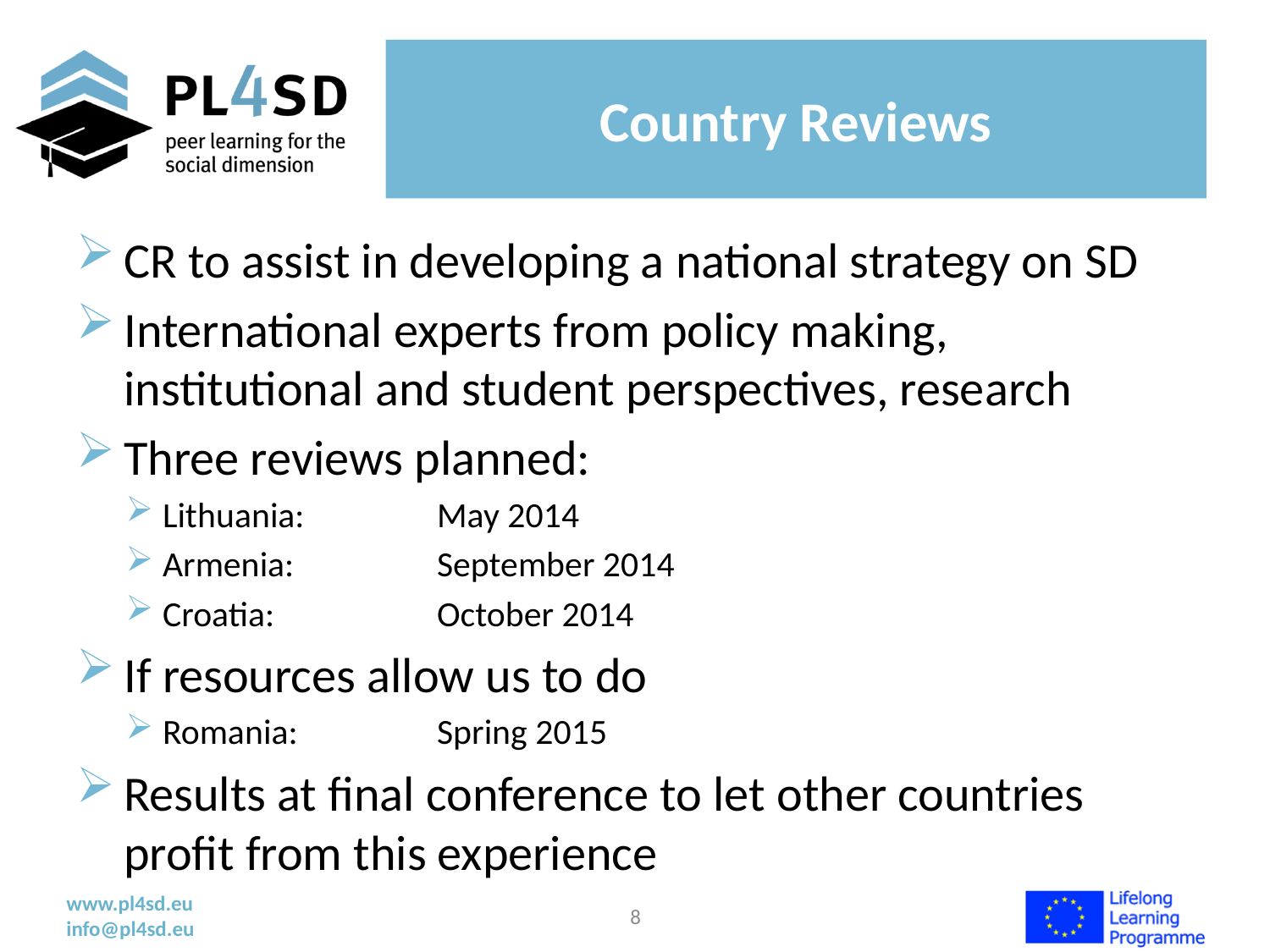

# Country Reviews
CR to assist in developing a national strategy on SD
International experts from policy making, institutional and student perspectives, research
Three reviews planned:
Lithuania: 	May 2014
Armenia: 	September 2014
Croatia: 	October 2014
If resources allow us to do
Romania: 	Spring 2015
Results at final conference to let other countries profit from this experience
8